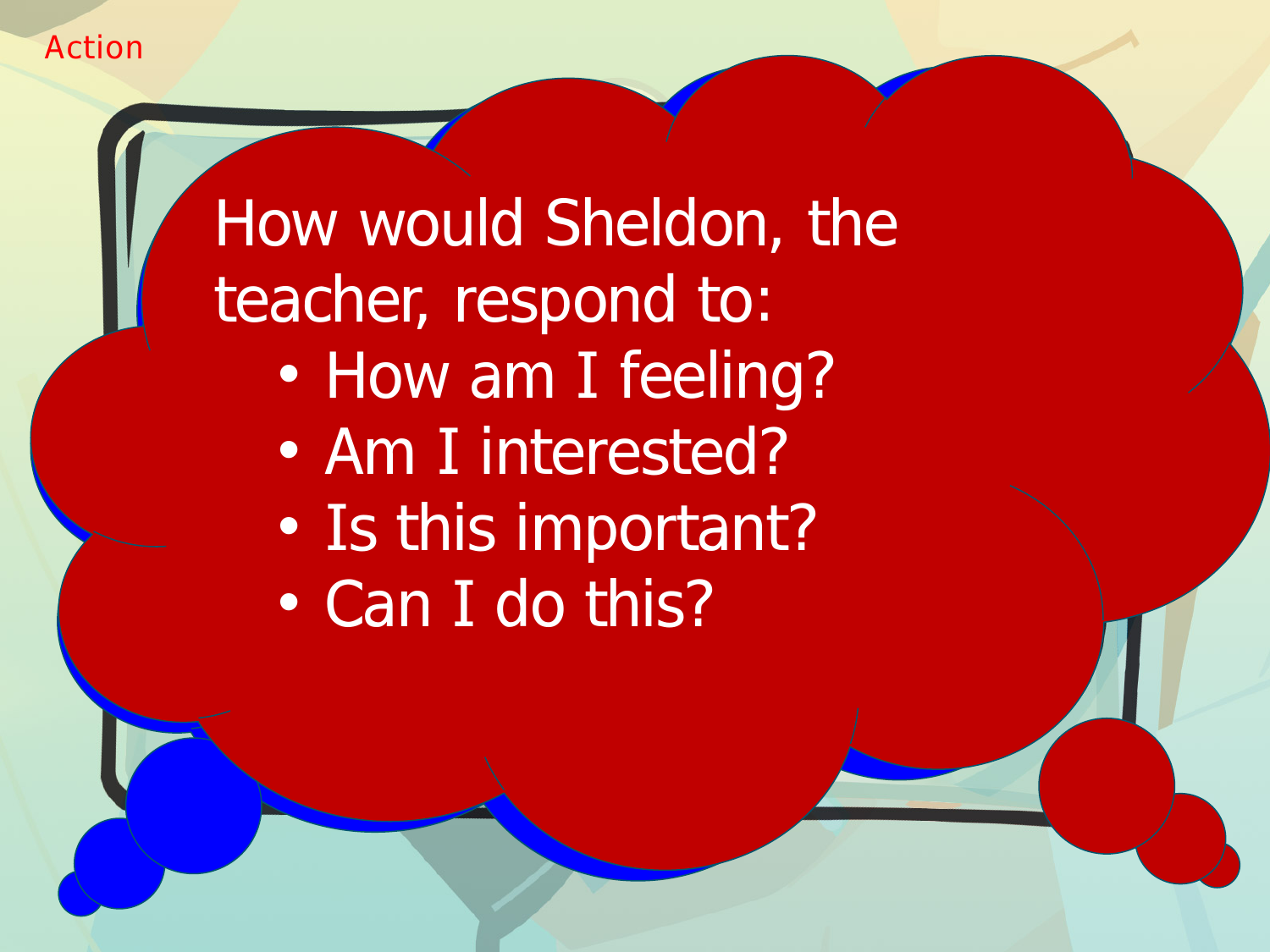

Action
How would Sheldon, the teacher, respond to:
How am I feeling?
Am I interested?
Is this important?
Can I do this?
How would Penny, the learner, respond to:
How am I feeling?
Am I interested?
Is this important?
Can I do this?
#